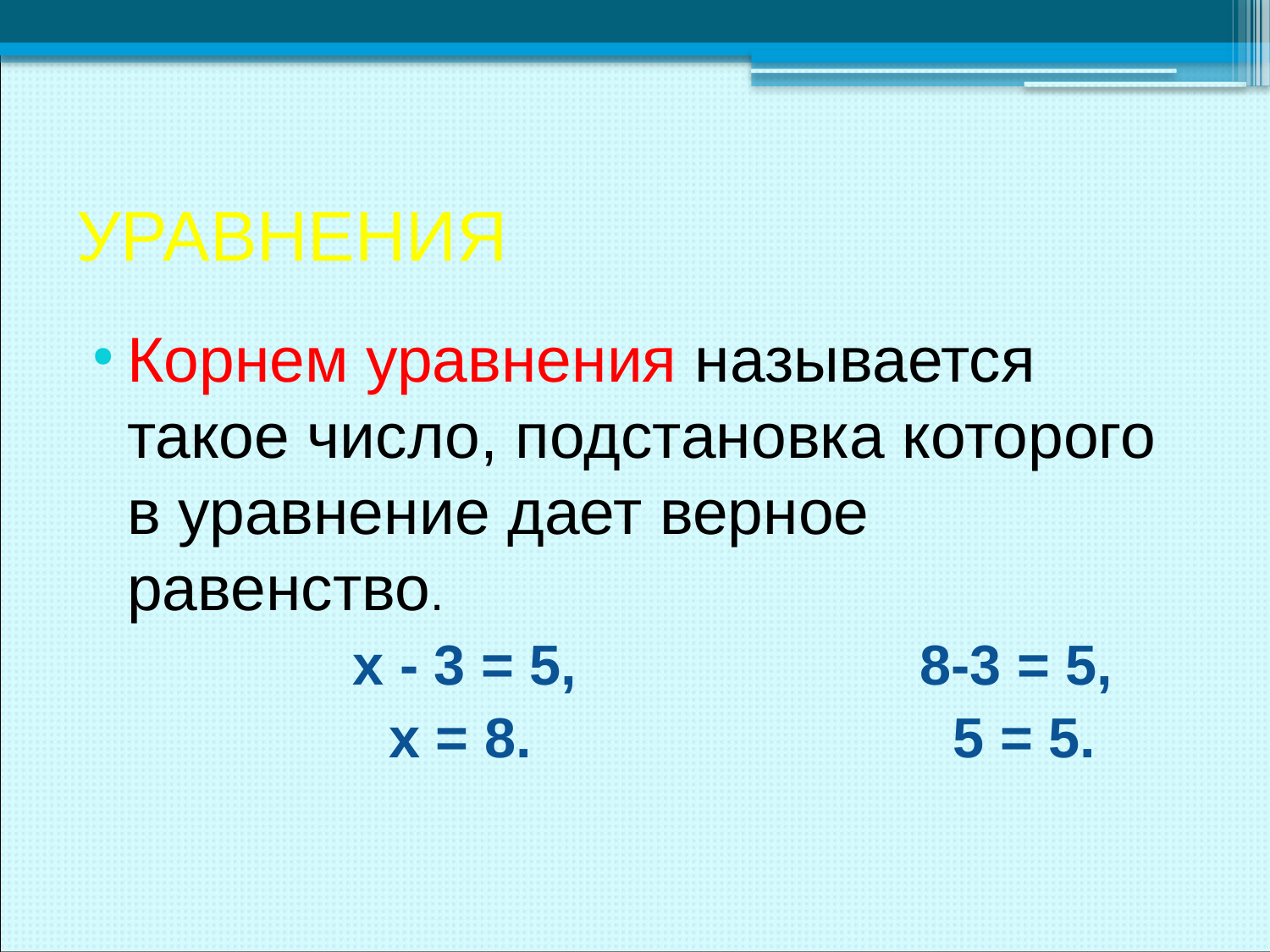

# УРАВНЕНИЯ
Корнем уравнения называется такое число, подстановка которого в уравнение дает верное равенство.
                   х - 3 = 5,                      8-3 = 5,
                   х = 8.                           5 = 5.